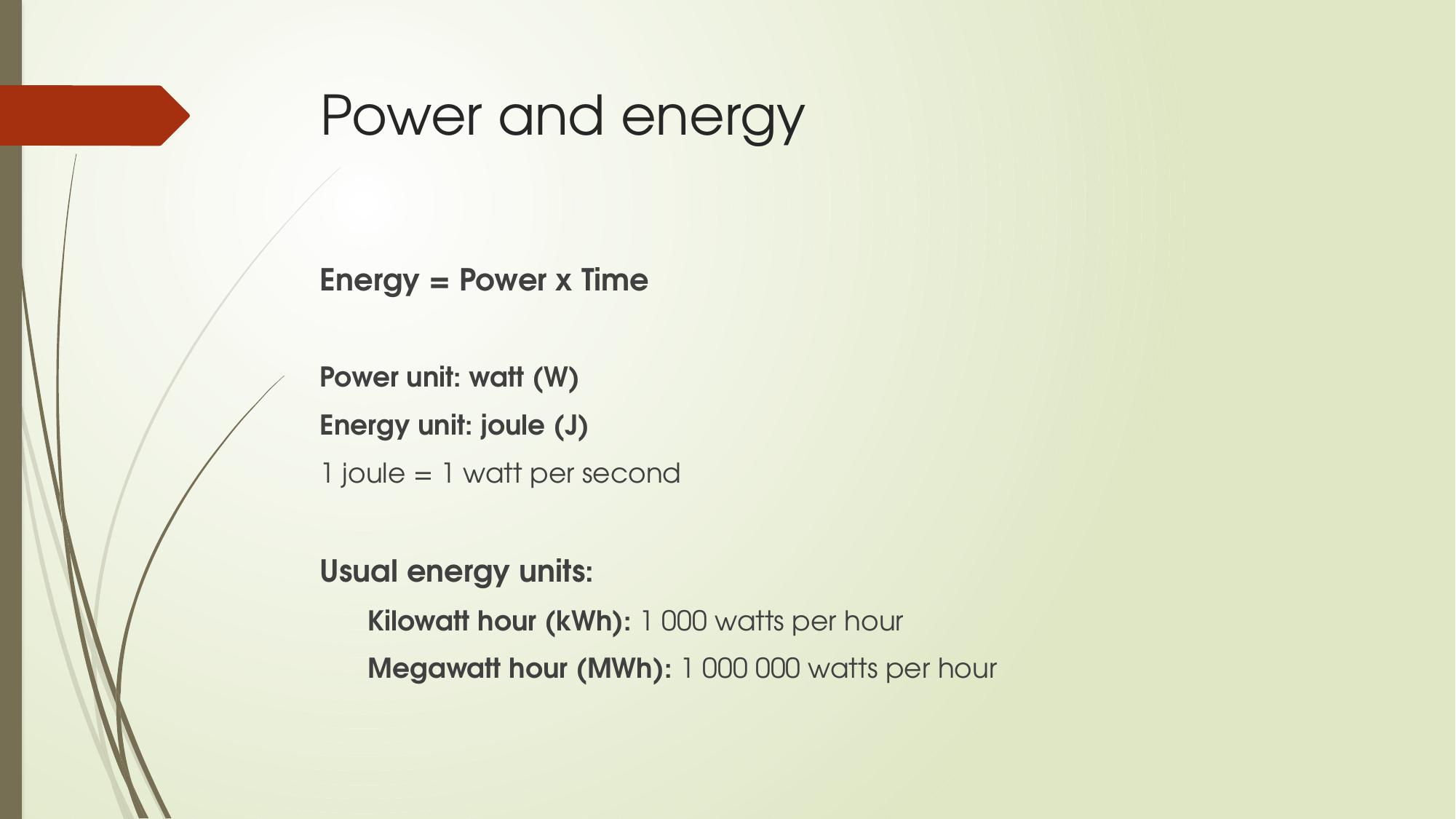

# Power and energy
Energy = Power x Time

Power unit: watt (W)
Energy unit: joule (J)
1 joule = 1 watt per second

Usual energy units:
Kilowatt hour (kWh): 1 000 watts per hour
Megawatt hour (MWh): 1 000 000 watts per hour